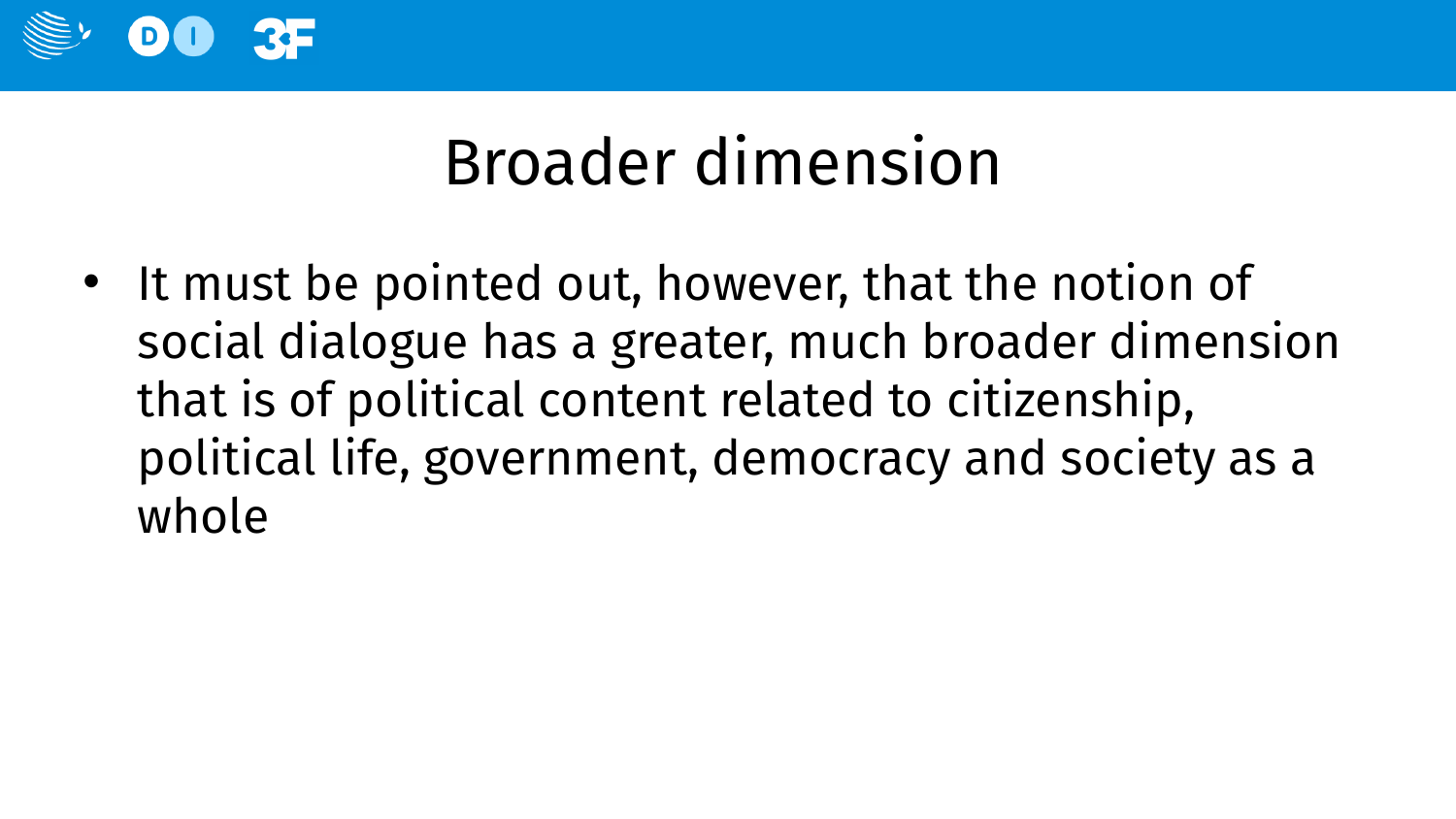

# Broader dimension
It must be pointed out, however, that the notion of social dialogue has a greater, much broader dimension that is of political content related to citizenship, political life, government, democracy and society as a whole